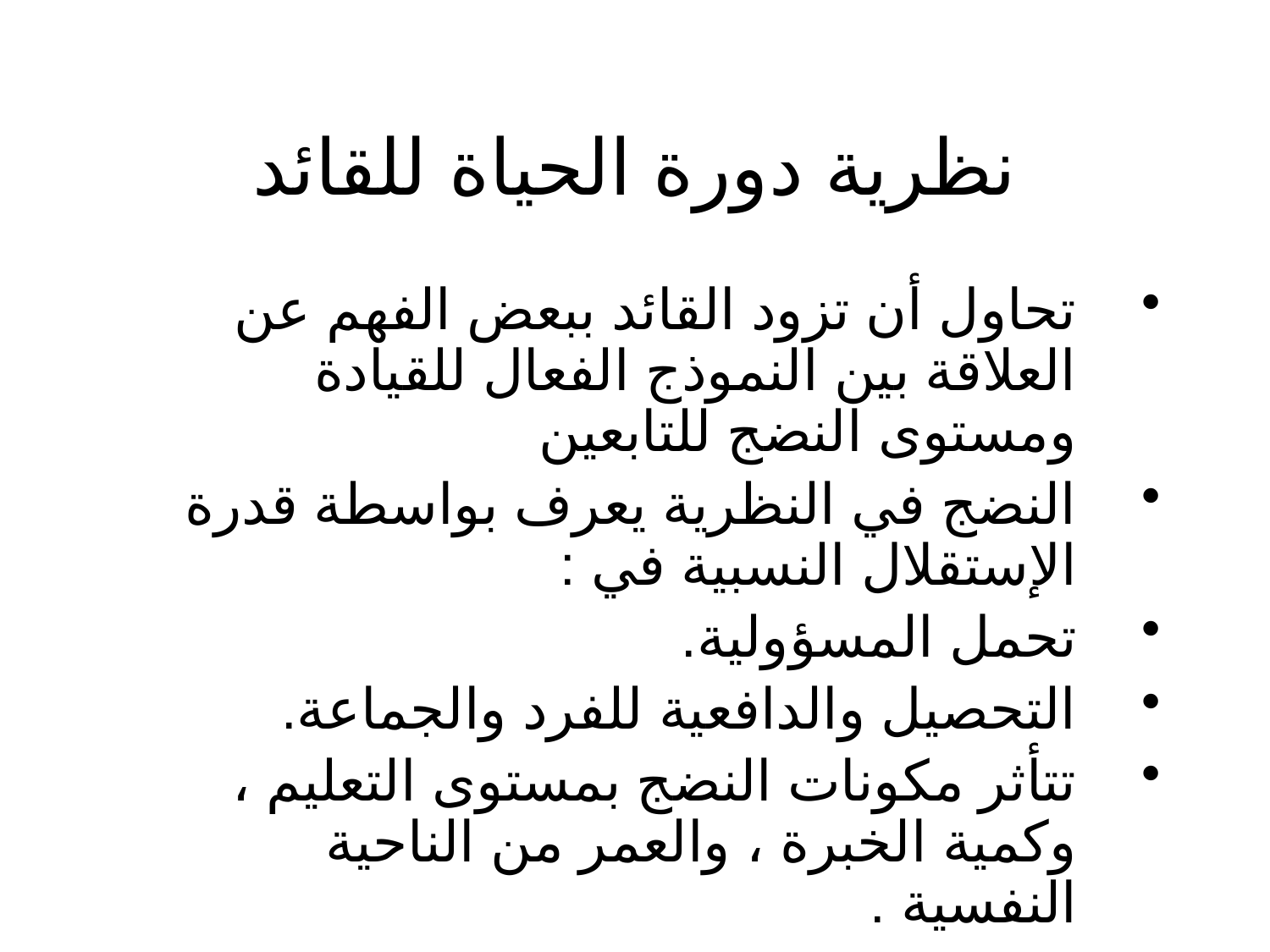

# نظرية دورة الحياة للقائد
تحاول أن تزود القائد ببعض الفهم عن العلاقة بين النموذج الفعال للقيادة ومستوى النضج للتابعين
النضج في النظرية يعرف بواسطة قدرة الإستقلال النسبية في :
تحمل المسؤولية.
التحصيل والدافعية للفرد والجماعة.
تتأثر مكونات النضج بمستوى التعليم ، وكمية الخبرة ، والعمر من الناحية النفسية .